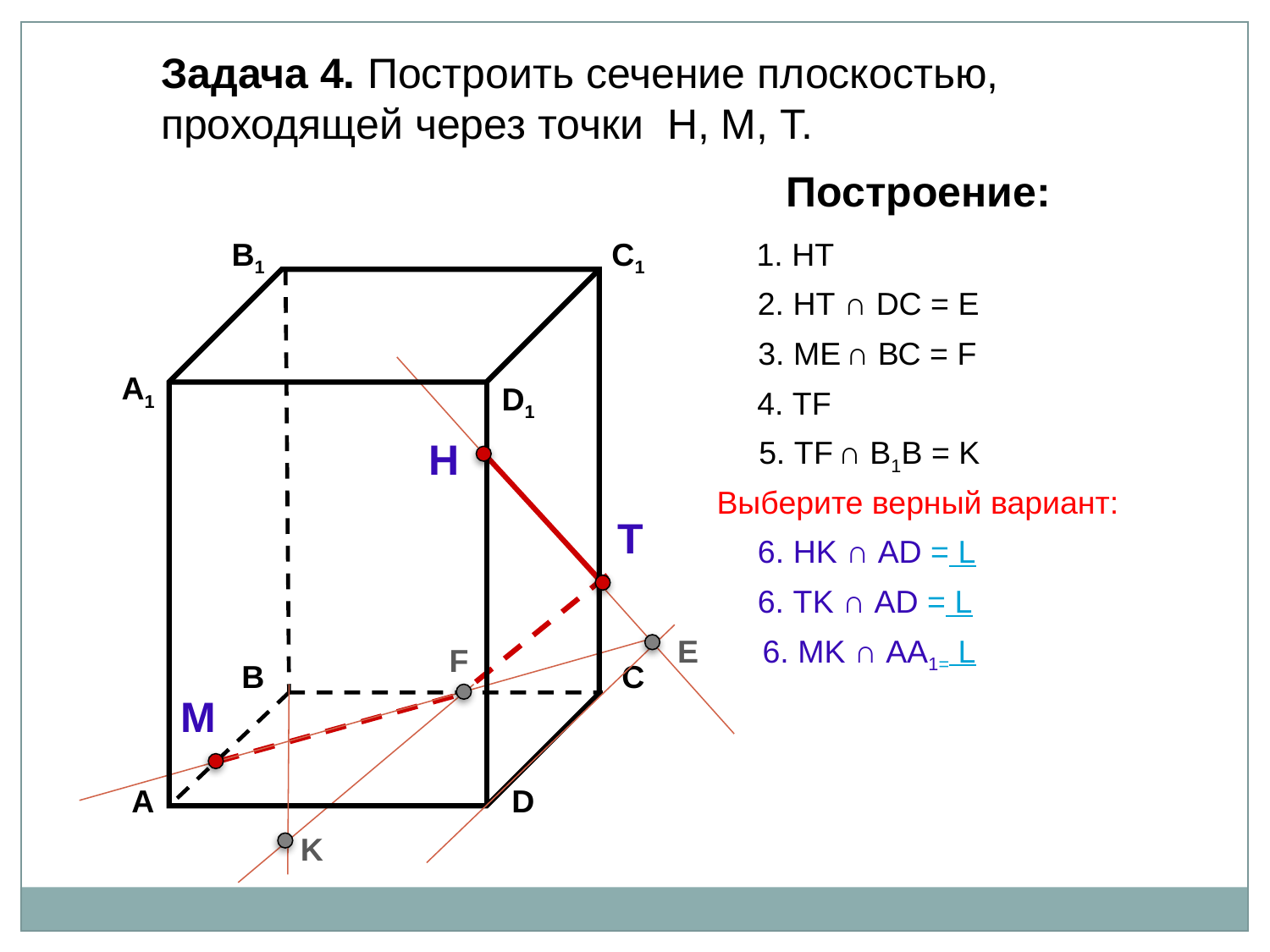

Задача 4. Построить сечение плоскостью, проходящей через точки  Н, М, Т.
Построение:
В1
C1
А1
D1
В
С
А
D

1. НТ
2. НТ ∩ DС = E
3. ME ∩ ВС = F
4. ТF
Н
5. ТF ∩ В1В = K

Выберите верный вариант:
Т
6. НK ∩ АD = L
6. ТK ∩ АD = L

E
6. МK ∩ АА1= L
F

М

K